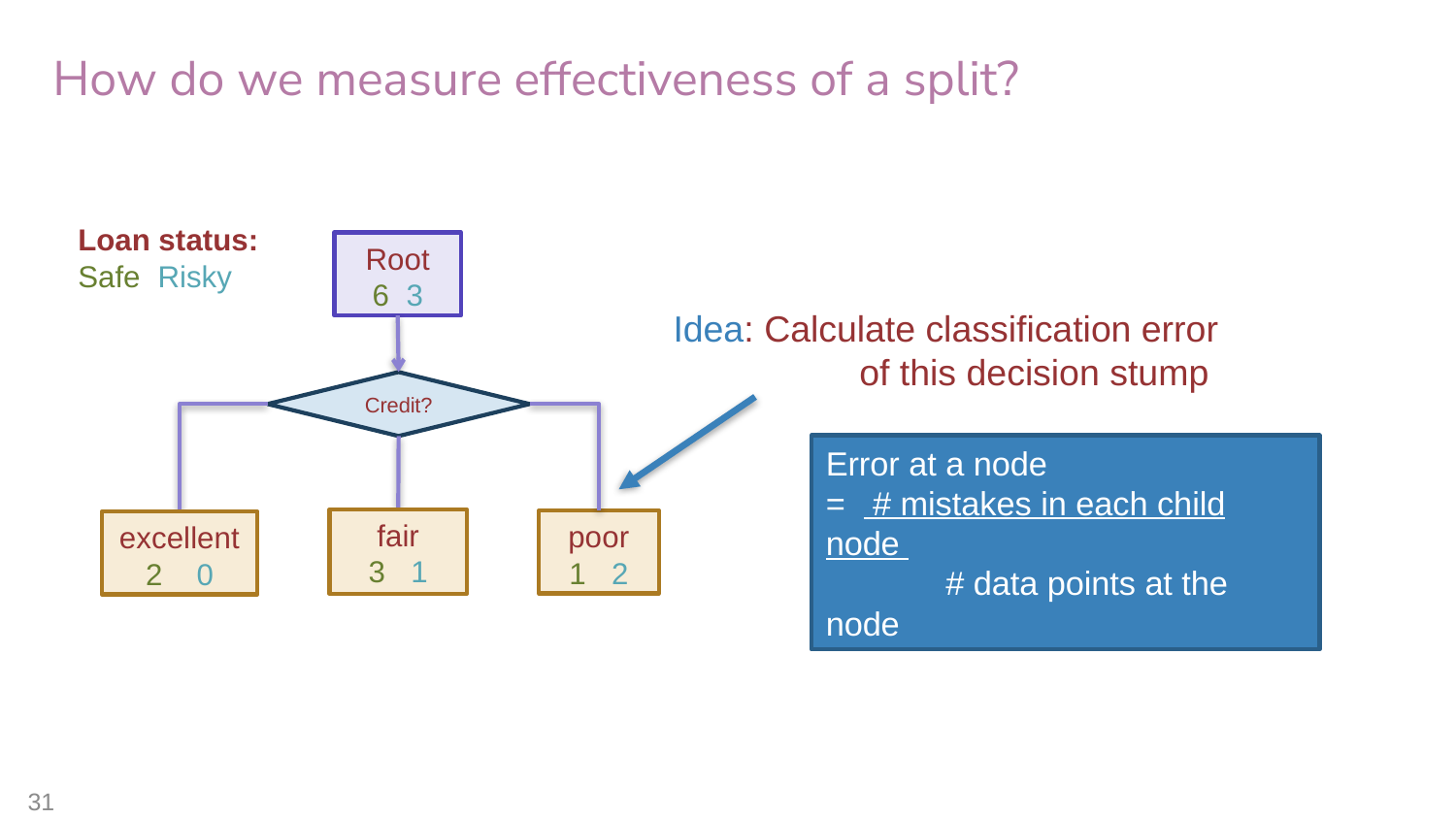

# How do we measure effectiveness of a split?

Loan status:
Safe  Risky
Root
6  3
Idea: Calculate classification error 	   	    of this decision stump
Credit?
Error at a node
=   # mistakes in each child node
             # data points at the node
fair
3   1

poor
1   2
excellent
2    0